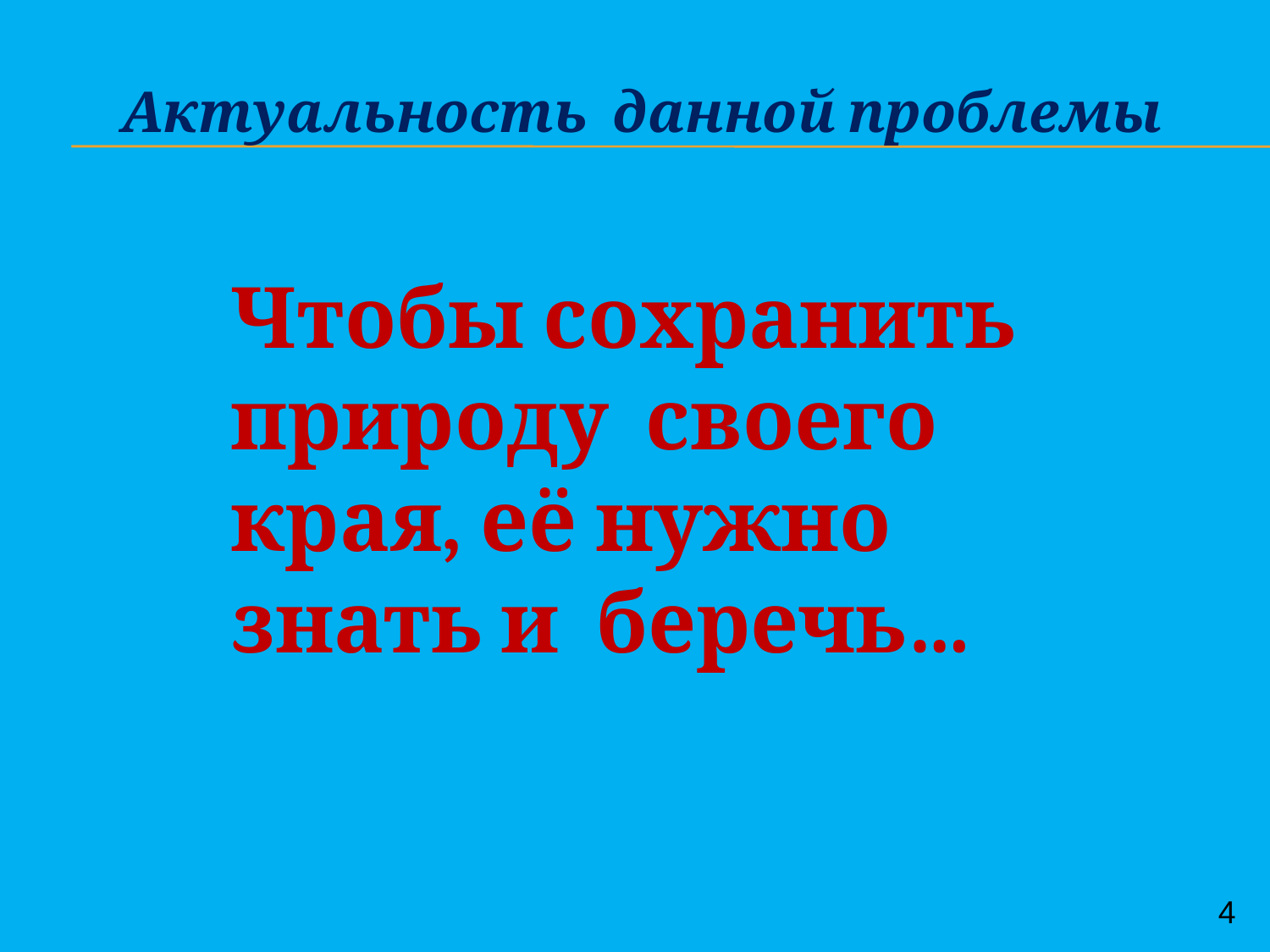

Актуальность  данной проблемы
Чтобы сохранить природу  своего края, её нужно знать и  беречь…

4